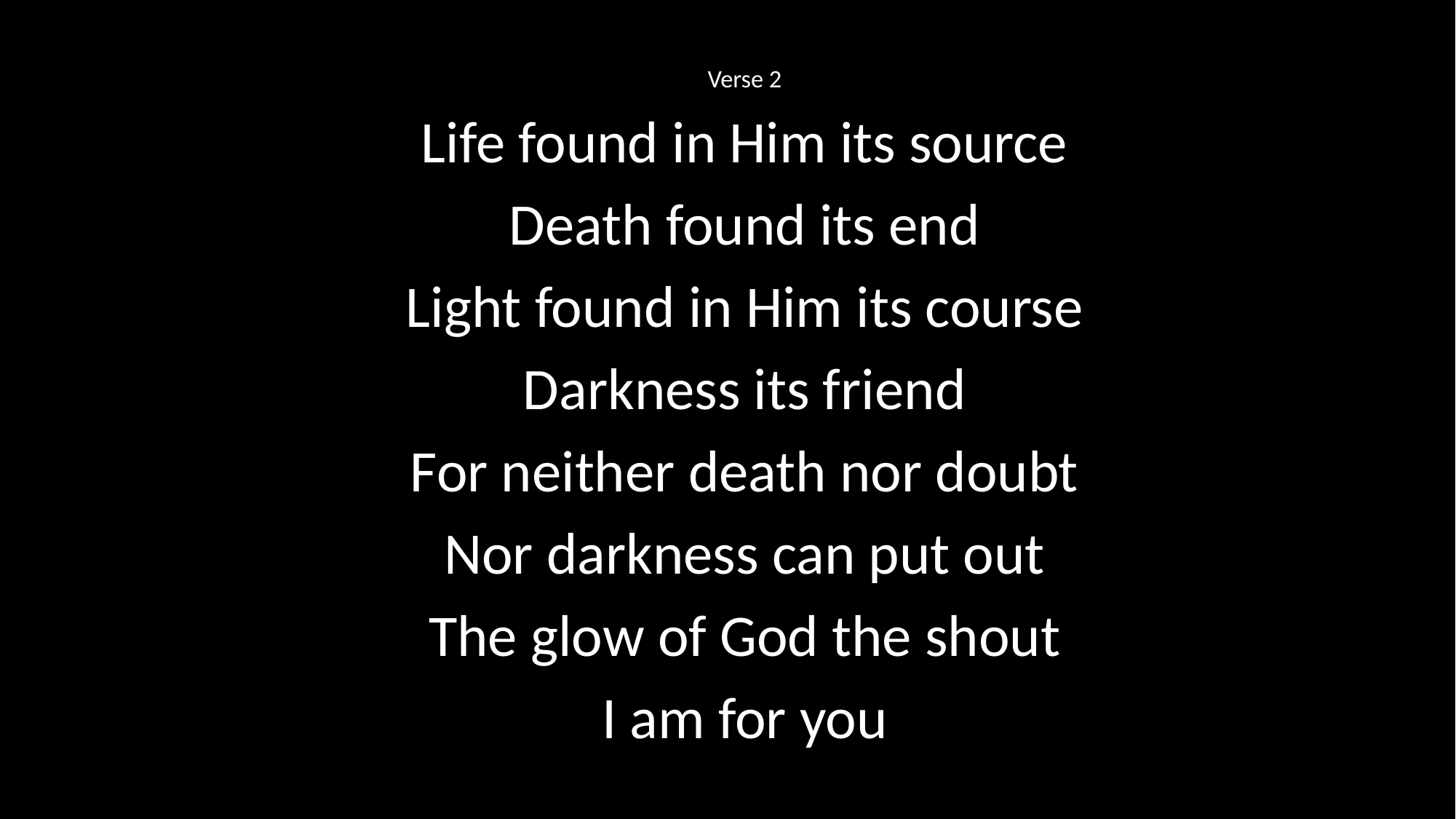

Verse 2
Life found in Him its source
Death found its end
Light found in Him its course
Darkness its friend
For neither death nor doubt
Nor darkness can put out
The glow of God the shout
I am for you